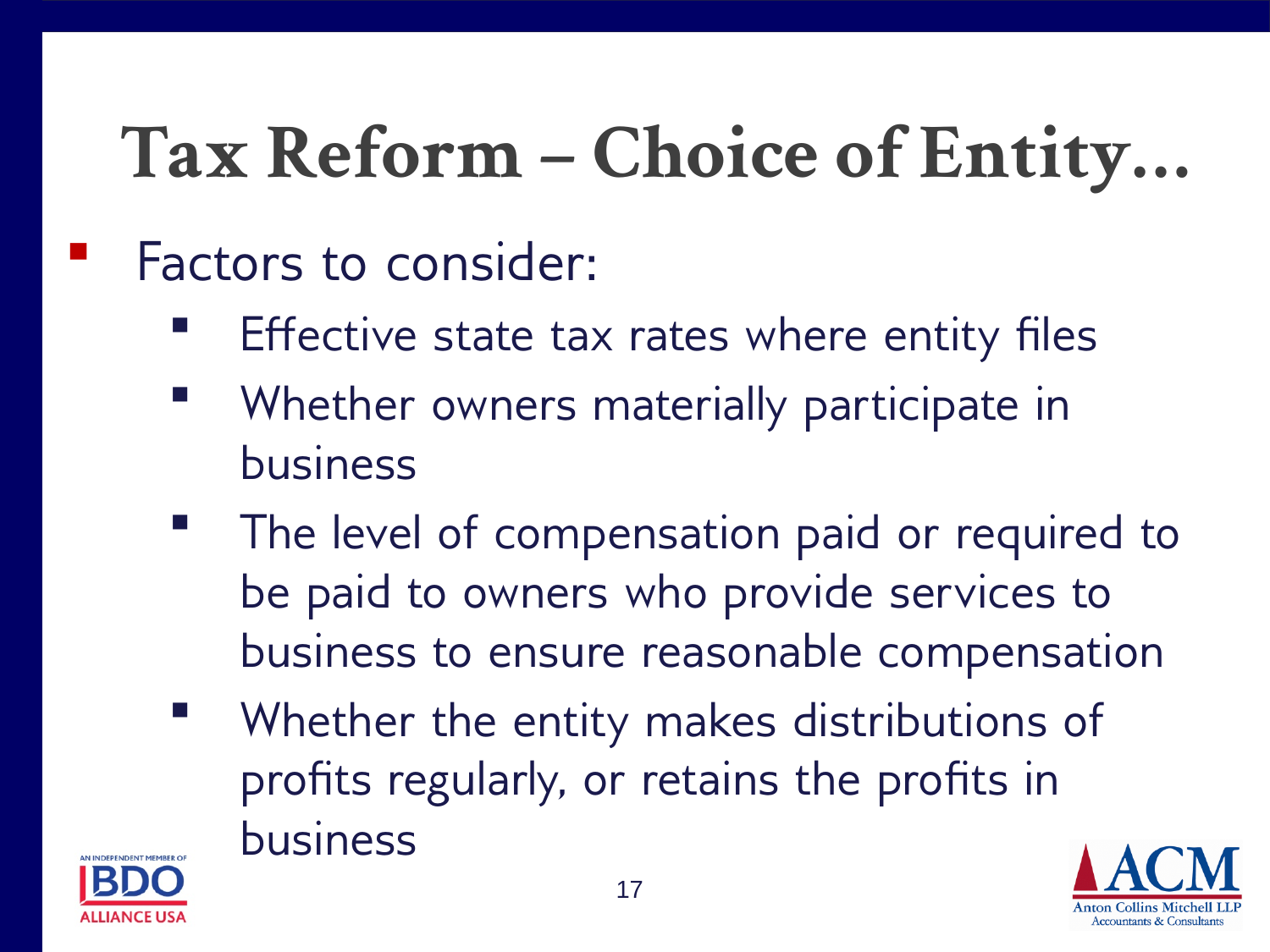

# Tax Reform – Choice of Entity…
Factors to consider:
Effective state tax rates where entity files
Whether owners materially participate in business
The level of compensation paid or required to be paid to owners who provide services to business to ensure reasonable compensation
Whether the entity makes distributions of profits regularly, or retains the profits in business

17